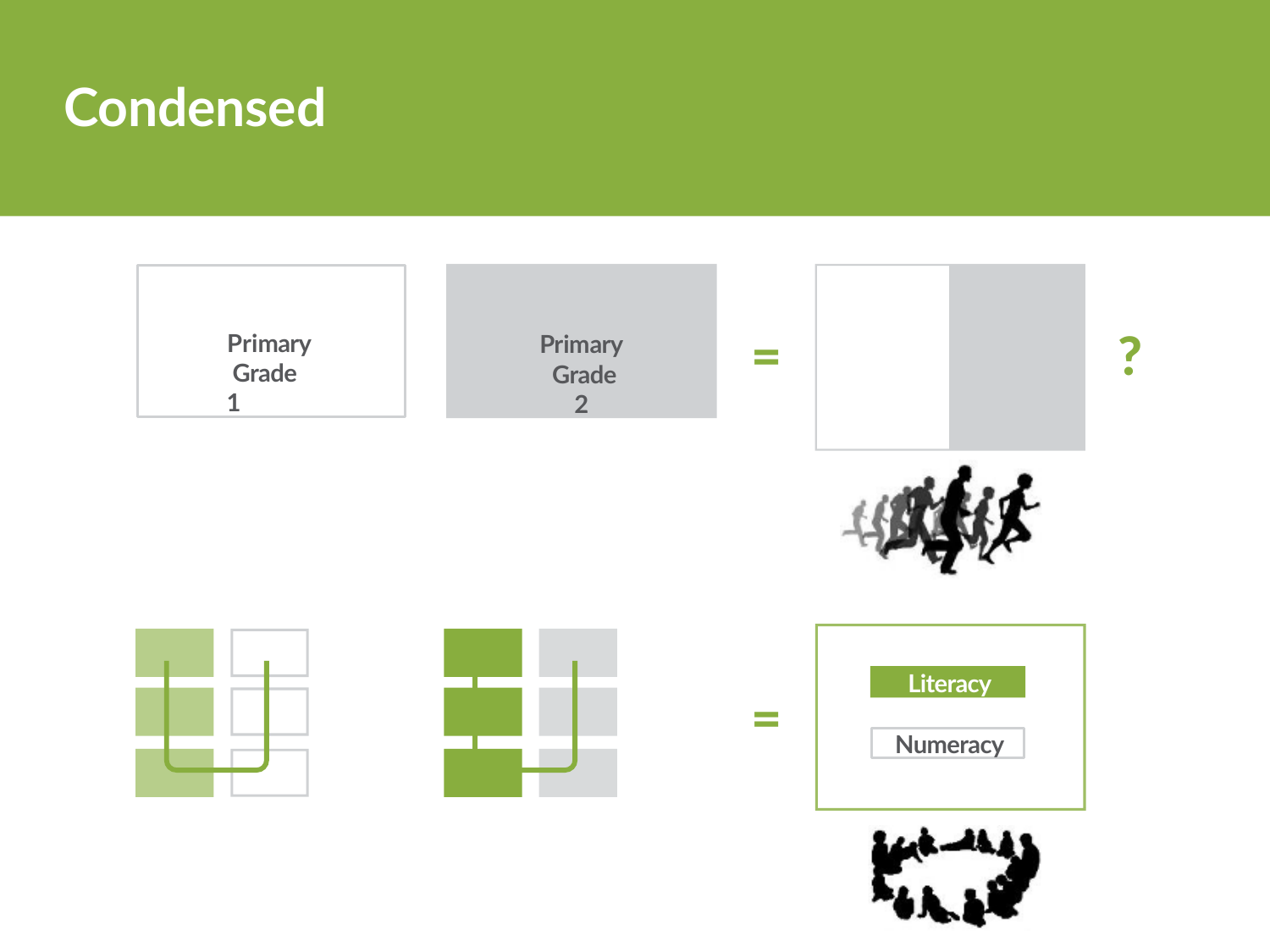

# Condensed

Primary  Grade 2

Primary  Grade 1
=
?

Literacy
=
Numeracy